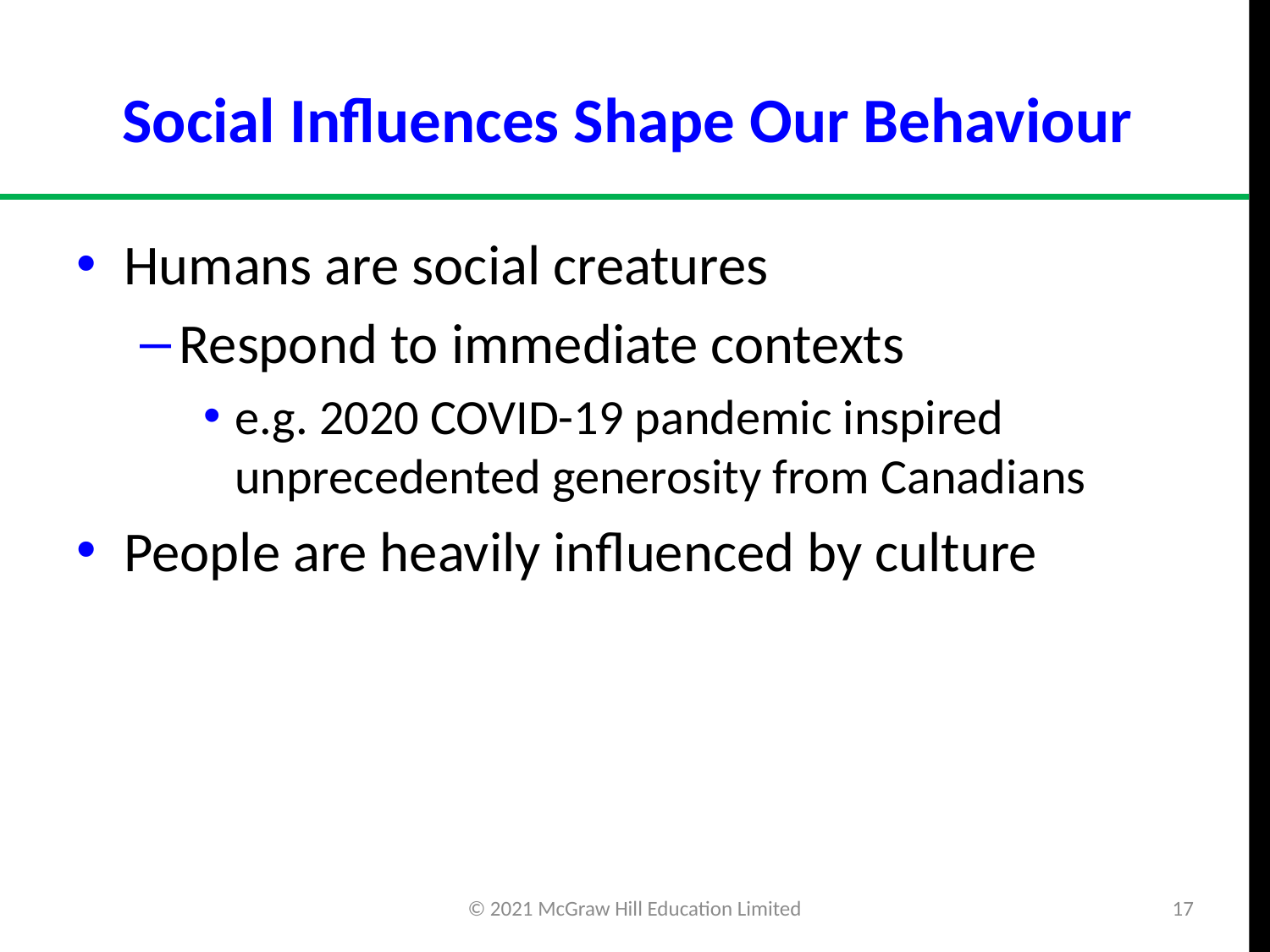

# Social Influences Shape Our Behaviour
Humans are social creatures
Respond to immediate contexts
e.g. 2020 COVID-19 pandemic inspired unprecedented generosity from Canadians
People are heavily influenced by culture

© 2021 McGraw Hill Education Limited
17